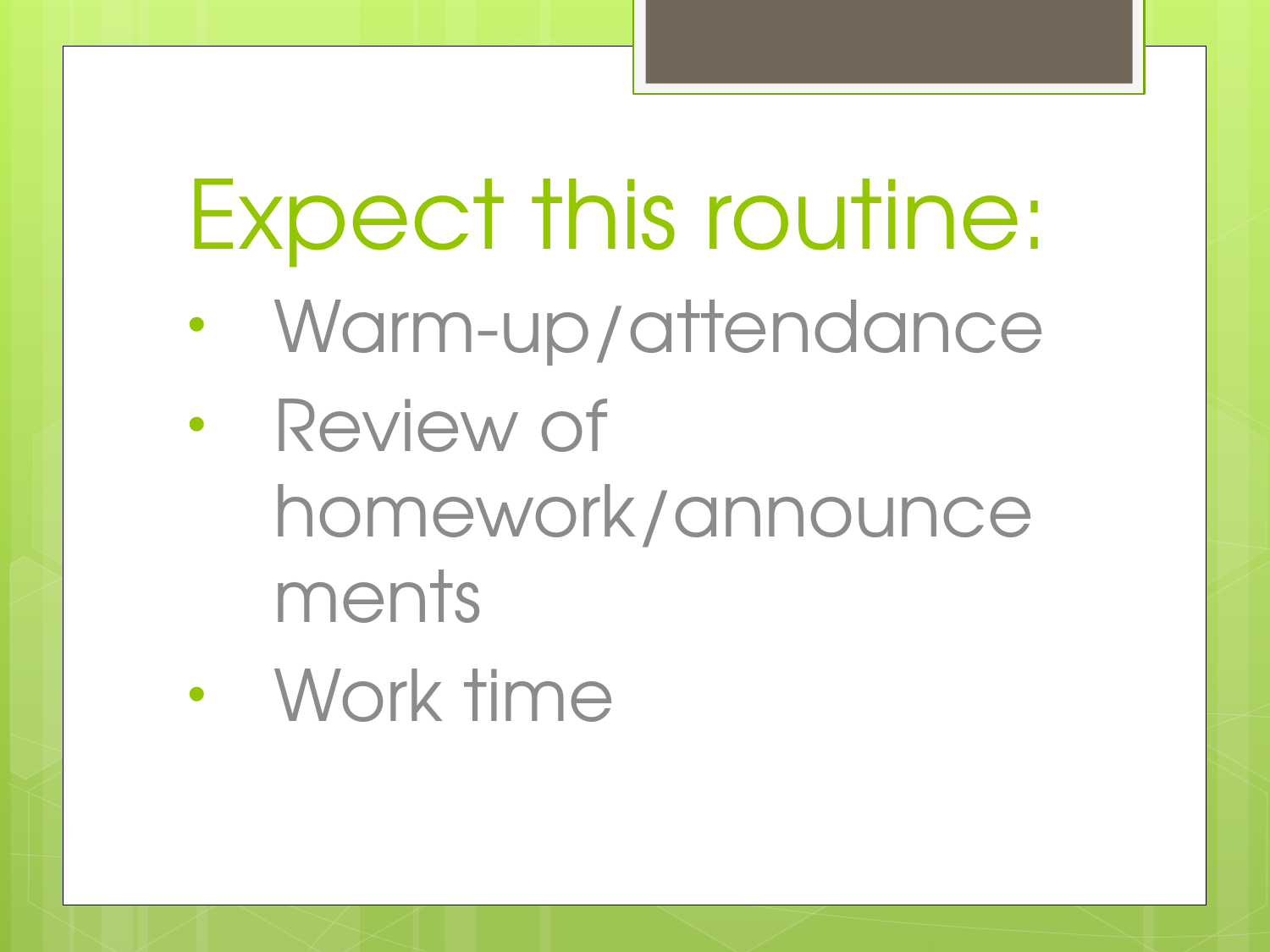

# Expect this routine:
Warm-up/attendance
Review of homework/announcements
Work time